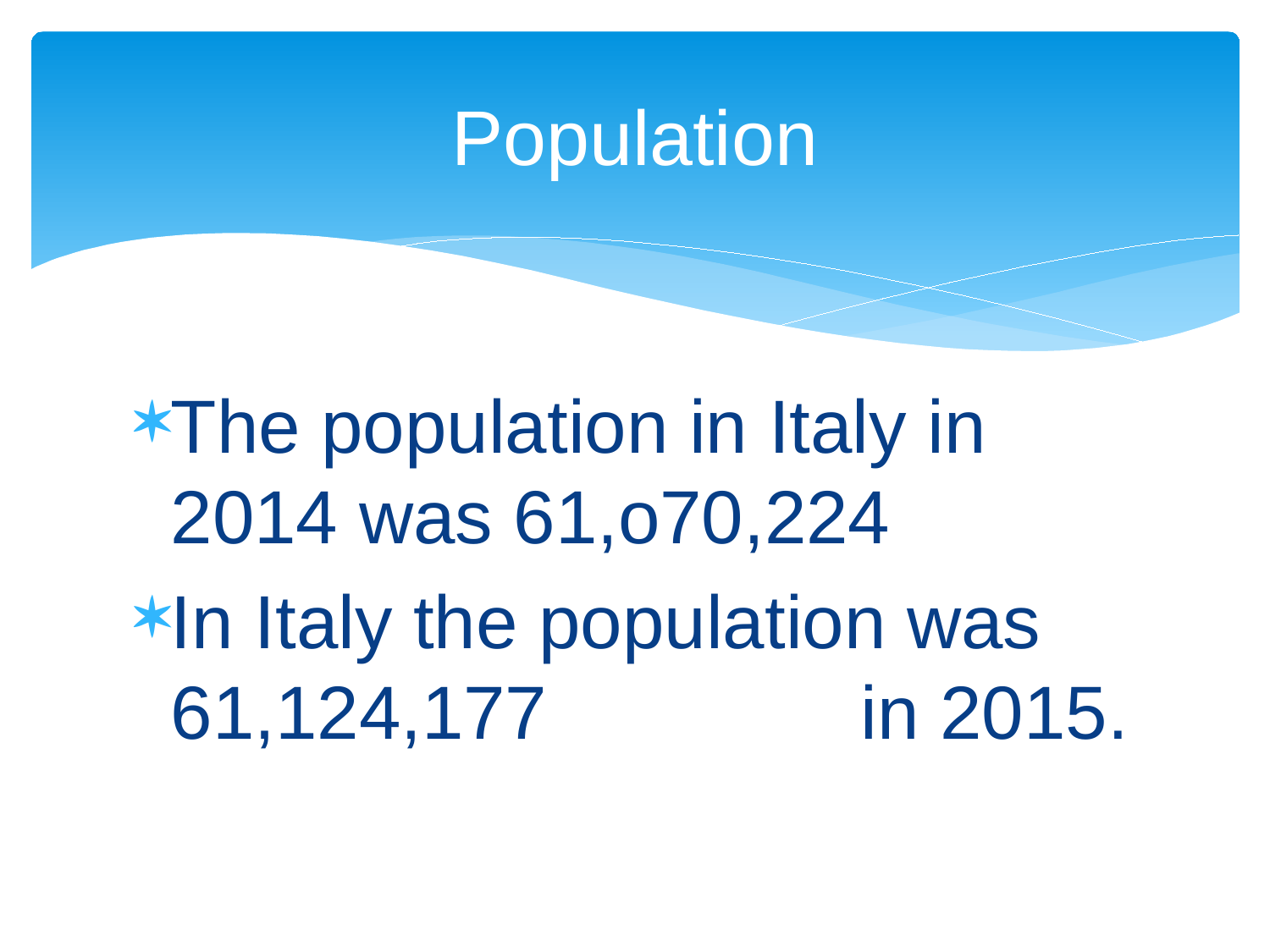

# Population
The population in Italy in 2014 was 61,o70,224
In Italy the population was 61,124,177               in 2015.